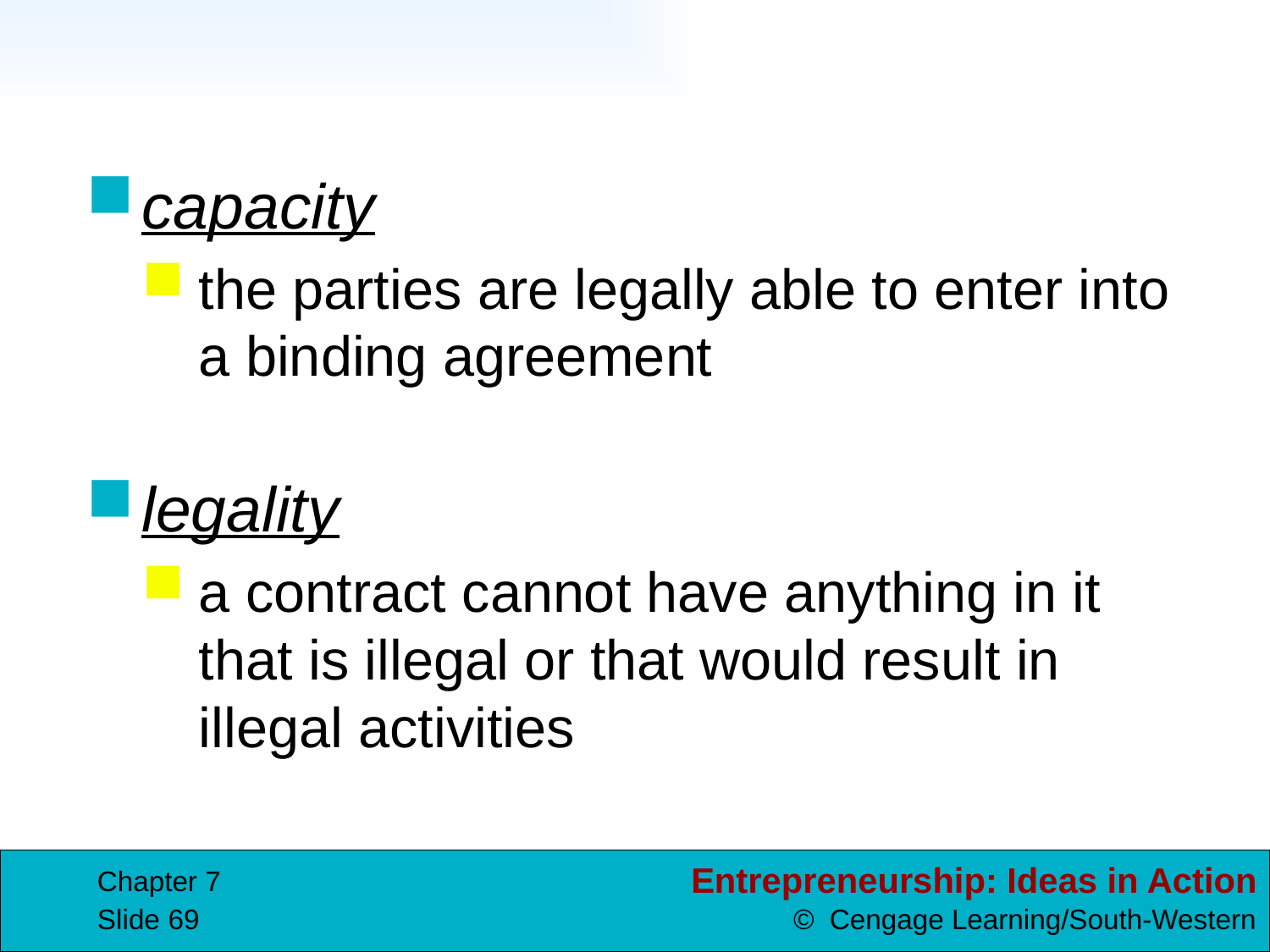

capacity
the parties are legally able to enter into a binding agreement
legality
a contract cannot have anything in it that is illegal or that would result in illegal activities

Chapter 7
Slide 69